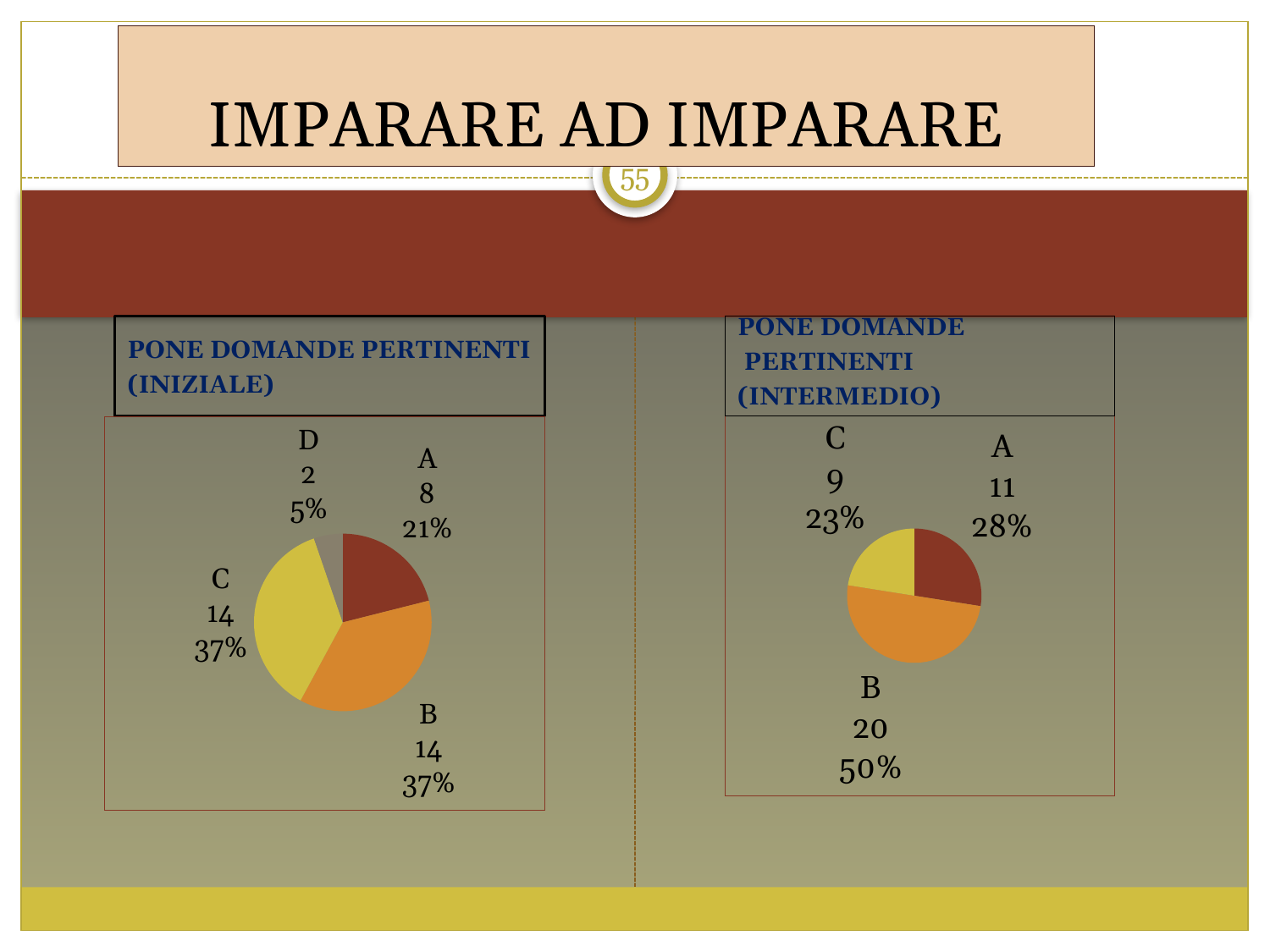

# IMPARARE AD IMPARARE
55
PONE DOMANDE PERTINENTI
(INIZIALE)
PONE DOMANDE
 PERTINENTI
(INTERMEDIO)

### Chart

| Category | Vendite |
|---|---|
| A | 11.0 |
| B | 20.0 |
| C | 9.0 |
| D | 0.0 |

### Chart

| Category | Vendite |
|---|---|
| A | 8.0 |
| B | 14.0 |
| C | 14.0 |
| D | 2.0 |